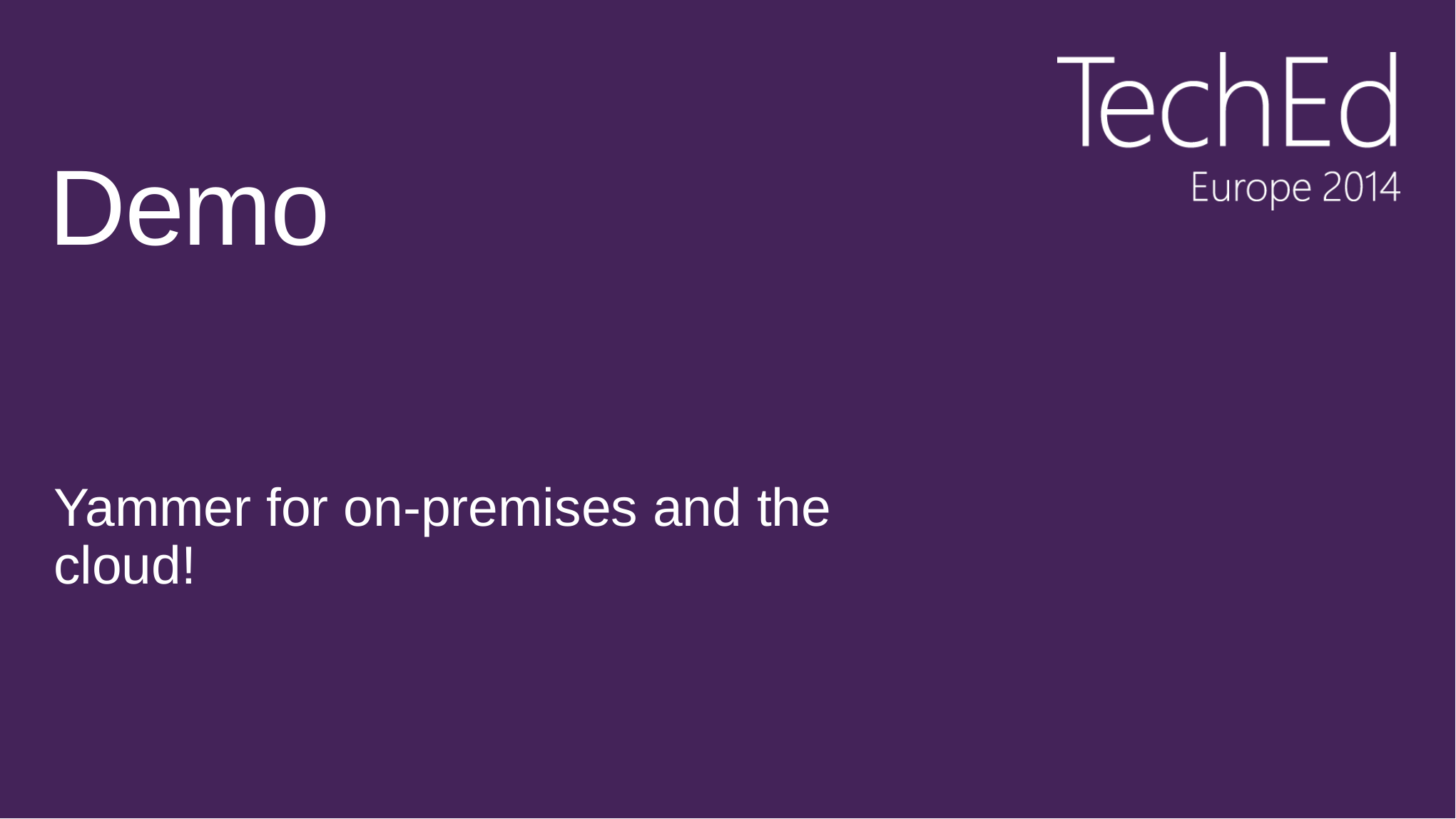

# Demo
Yammer for on-premises and the cloud!